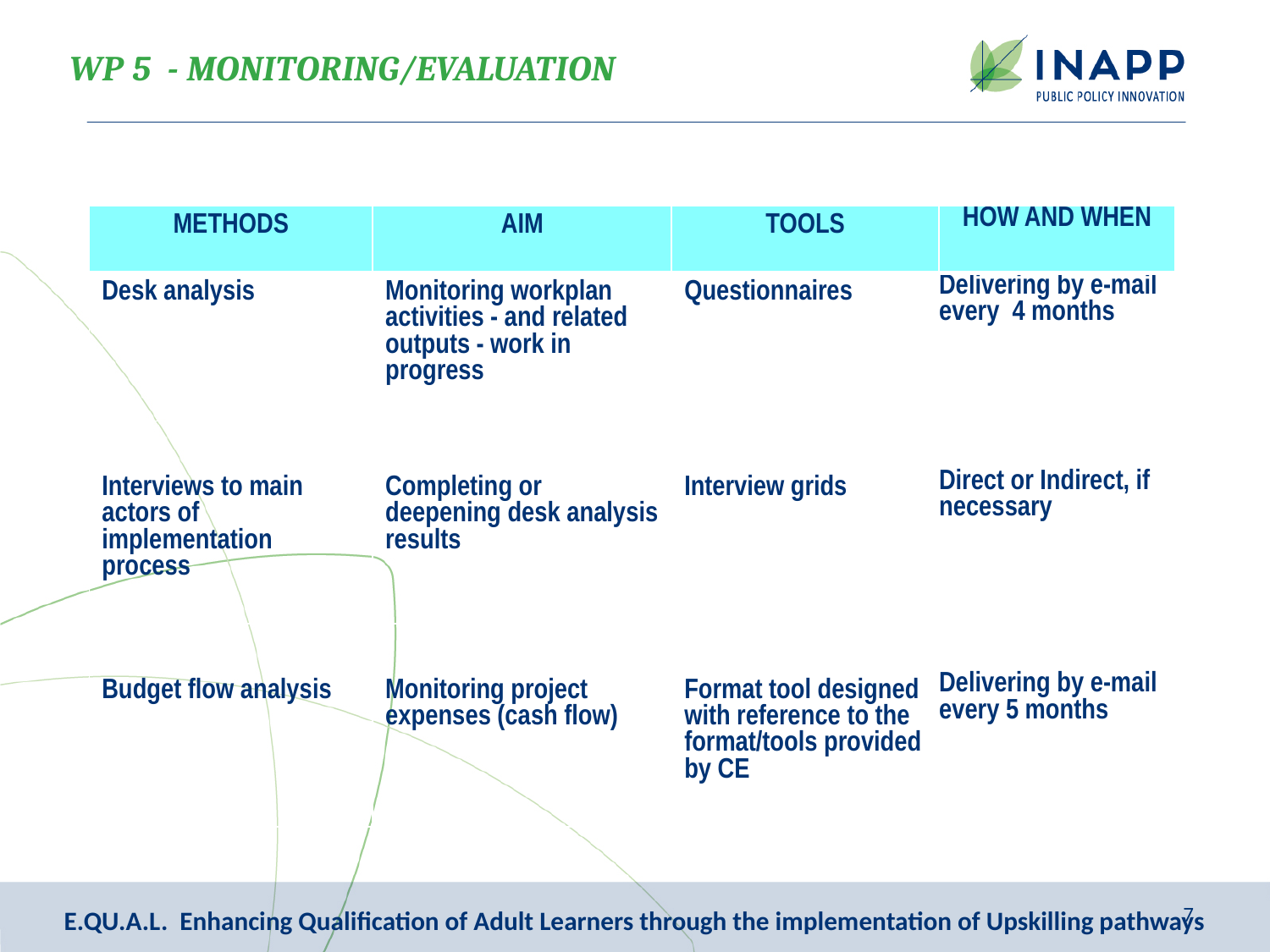

WP 5  - MONITORING/EVALUATION
| METHODS | AIM | TOOLS | HOW AND WHEN |
| --- | --- | --- | --- |
| Desk analysis | Monitoring workplan activities - and related outputs - work in progress | Questionnaires | Delivering by e-mail every 4 months |
| Interviews to main actors of implementation process | Completing or deepening desk analysis results | Interview grids | Direct or Indirect, if necessary |
| Budget flow analysis | Monitoring project expenses (cash flow) | Format tool designed with reference to the format/tools provided by CE | Delivering by e-mail every 5 months |

7
E.QU.A.L.  Enhancing Qualification of Adult Learners through the implementation of Upskilling pathways